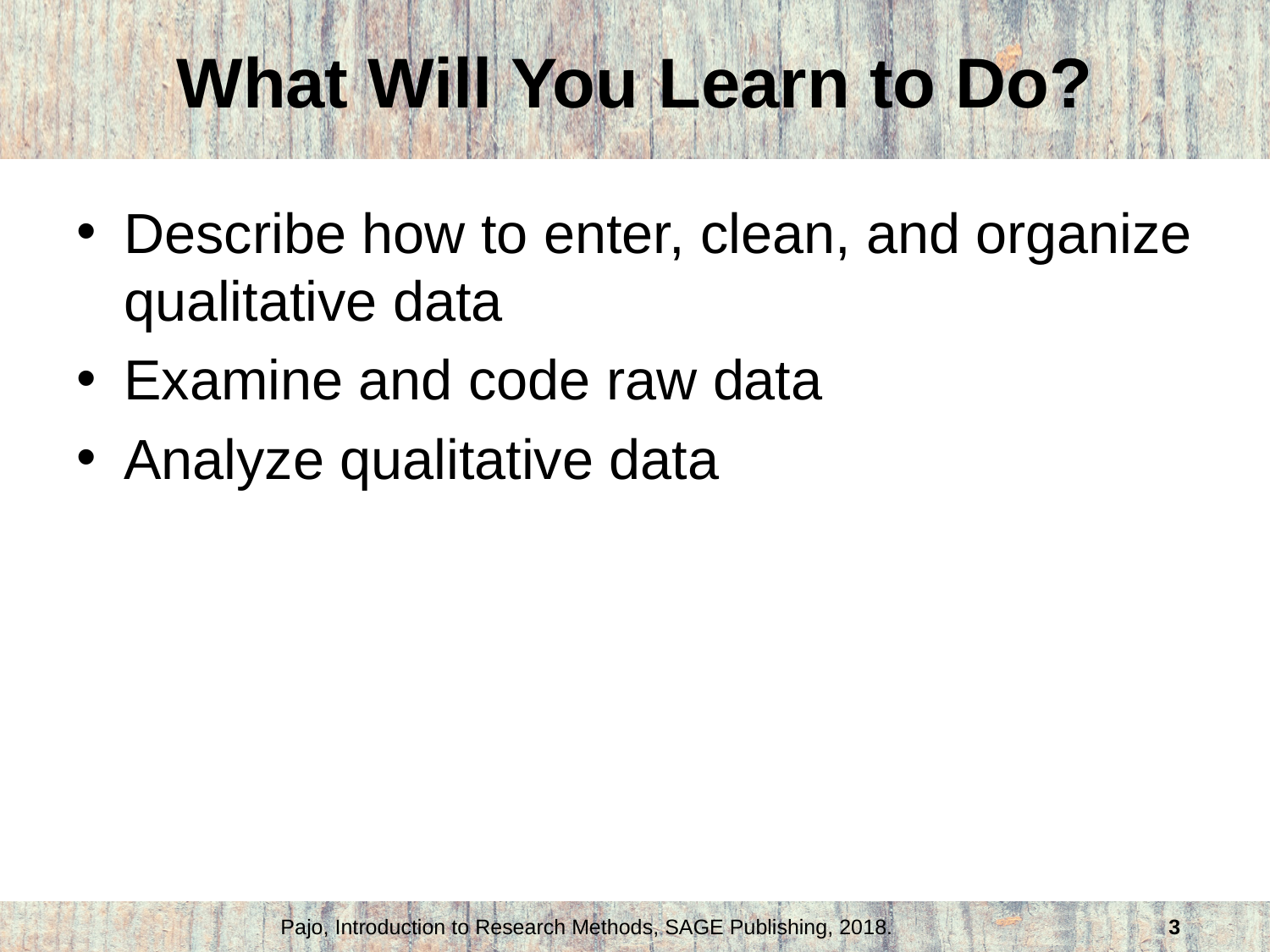

# What Will You Learn to Do?
Describe how to enter, clean, and organize qualitative data
Examine and code raw data
Analyze qualitative data
Pajo, Introduction to Research Methods, SAGE Publishing, 2018.
3